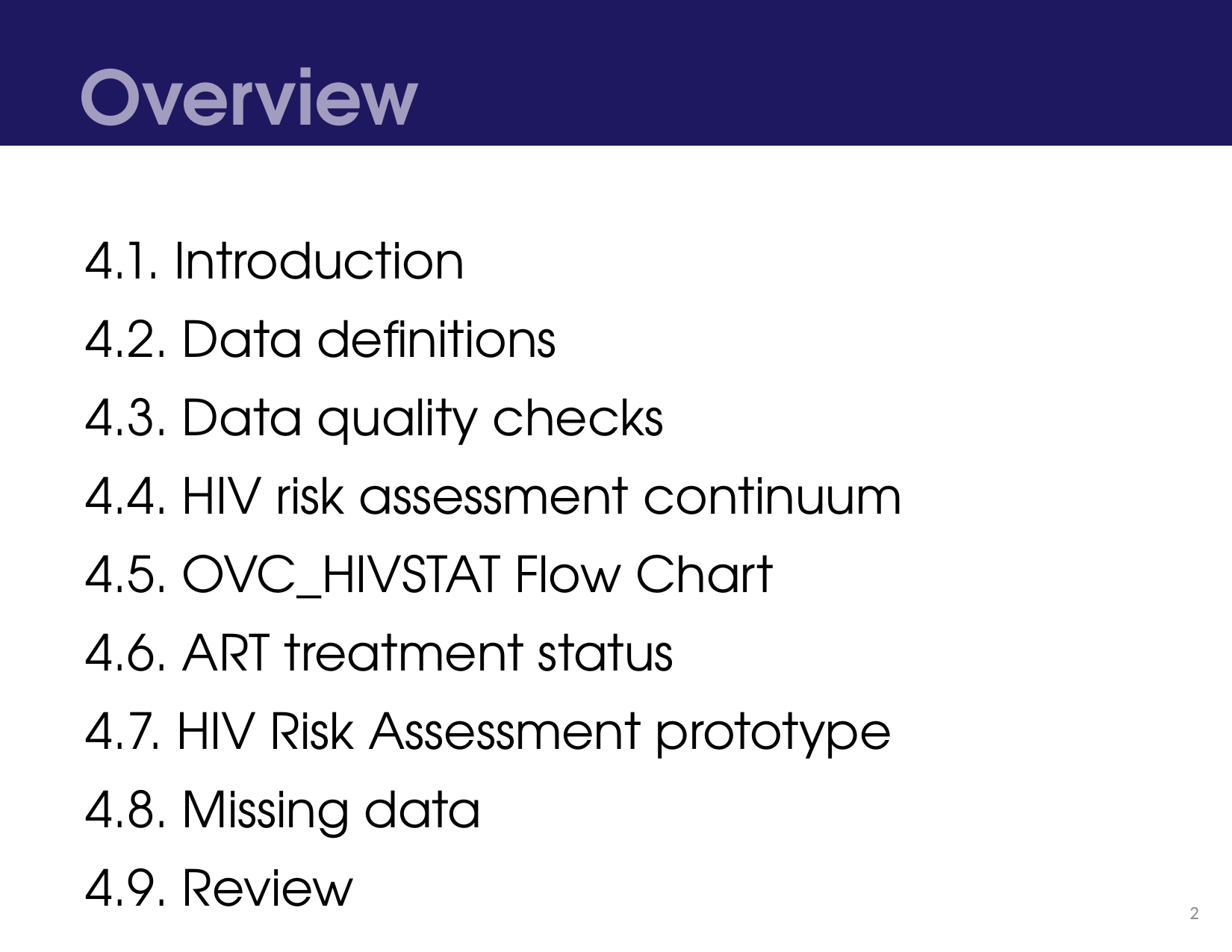

# Overview
4.1. Introduction
4.2. Data definitions
4.3. Data quality checks
4.4. HIV risk assessment continuum
4.5. OVC_HIVSTAT Flow Chart
4.6. ART treatment status
4.7. HIV Risk Assessment prototype
4.8. Missing data
4.9. Review

2